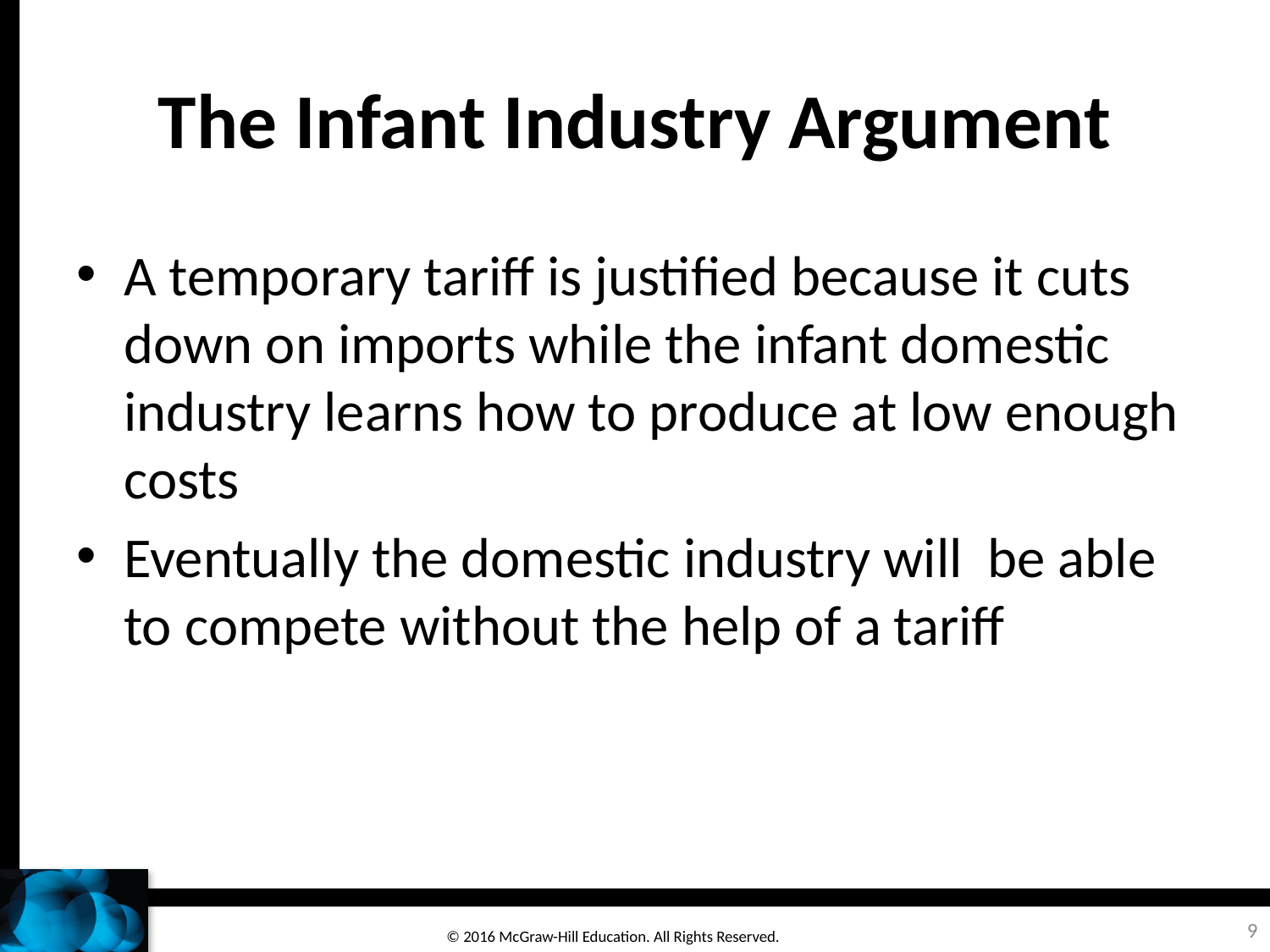

# The Infant Industry Argument
A temporary tariff is justified because it cuts down on imports while the infant domestic industry learns how to produce at low enough costs
Eventually the domestic industry will  be able to compete without the help of a tariff
9
© 2016 McGraw-Hill Education. All Rights Reserved.